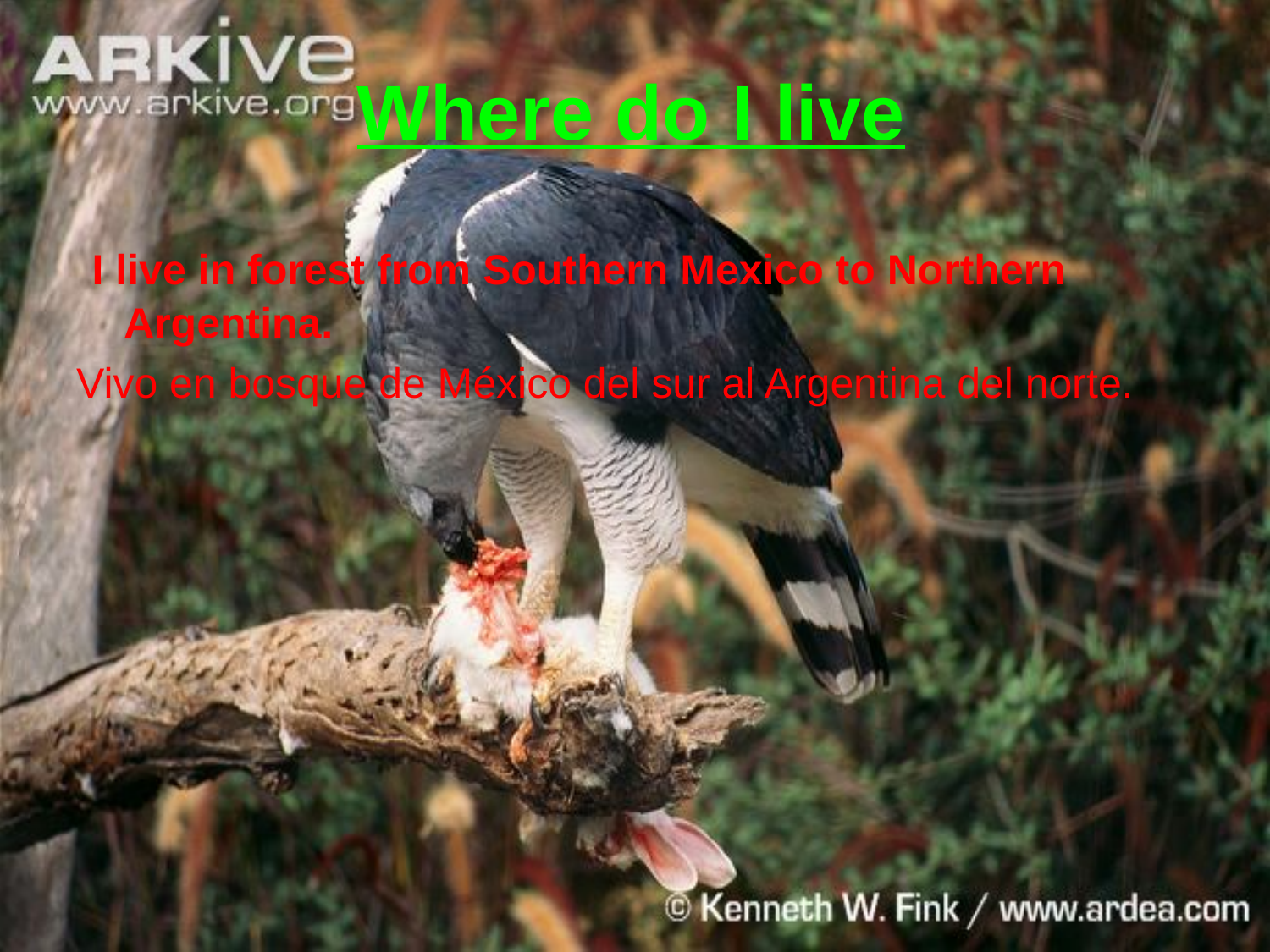

# Where do I live
 I live in forest from Southern Mexico to Northern Argentina.
Vivo en bosque de México del sur al Argentina del norte.